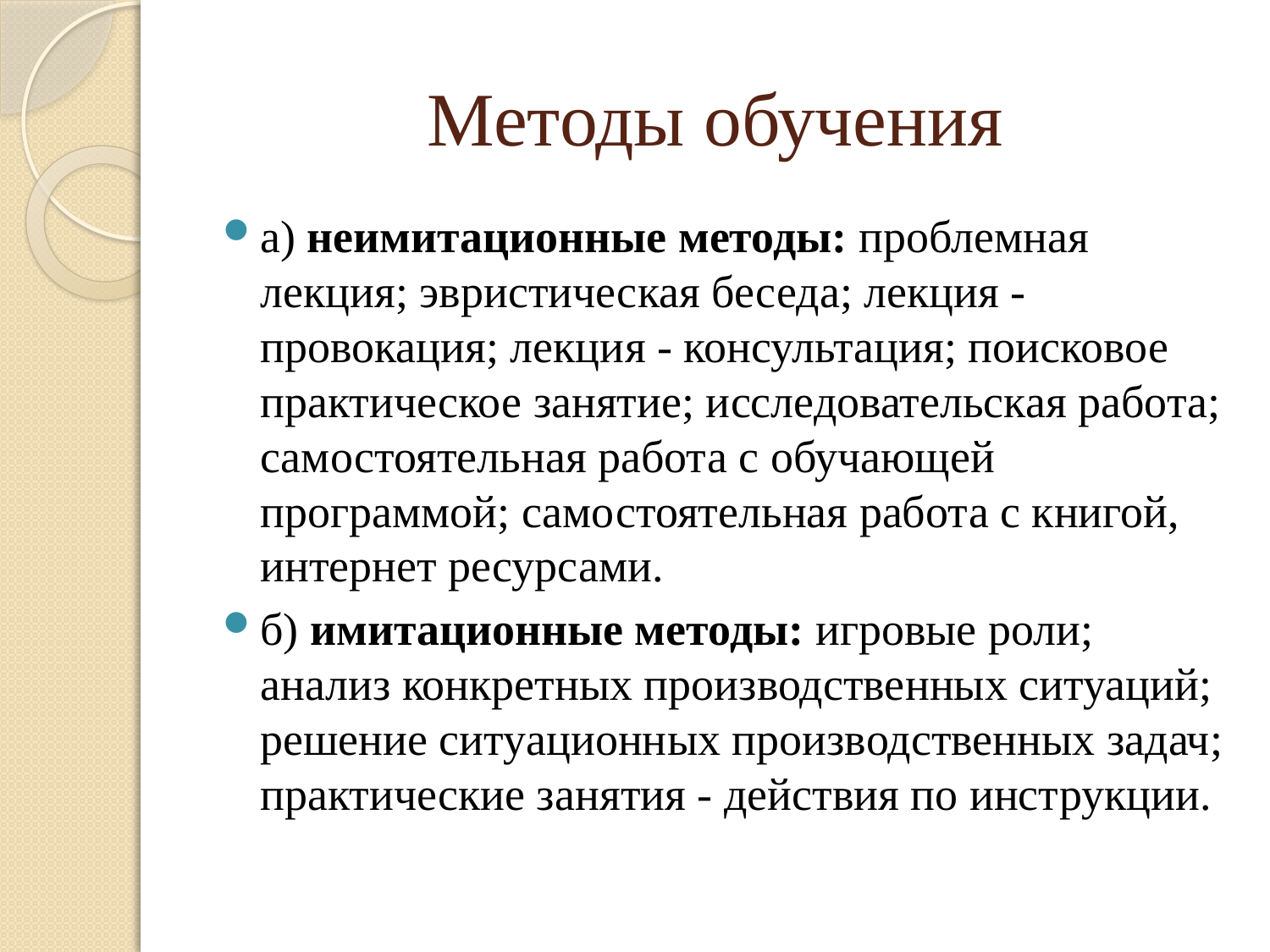

# Методы обучения
а) неимитационные методы: проблемная лекция; эвристическая беседа; лекция - провокация; лекция - консультация; поисковое практическое занятие; исследовательская работа; самостоятельная работа с обучающей программой; самостоятельная работа с книгой, интернет ресурсами.
б) имитационные методы: игровые роли; анализ конкретных производственных ситуаций; решение ситуационных производственных задач; практические занятия - действия по инструкции.